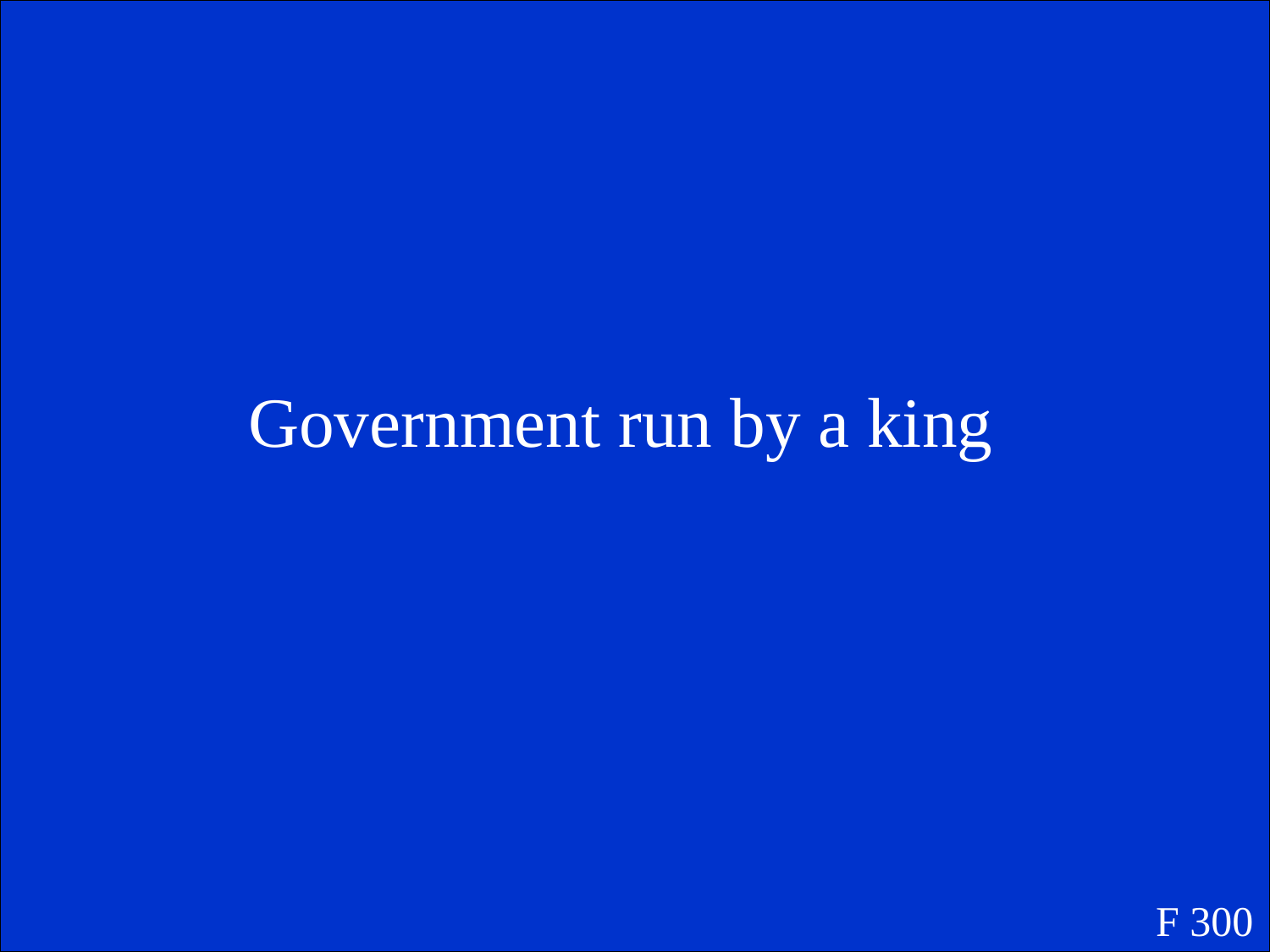

Government run by a king
F 300